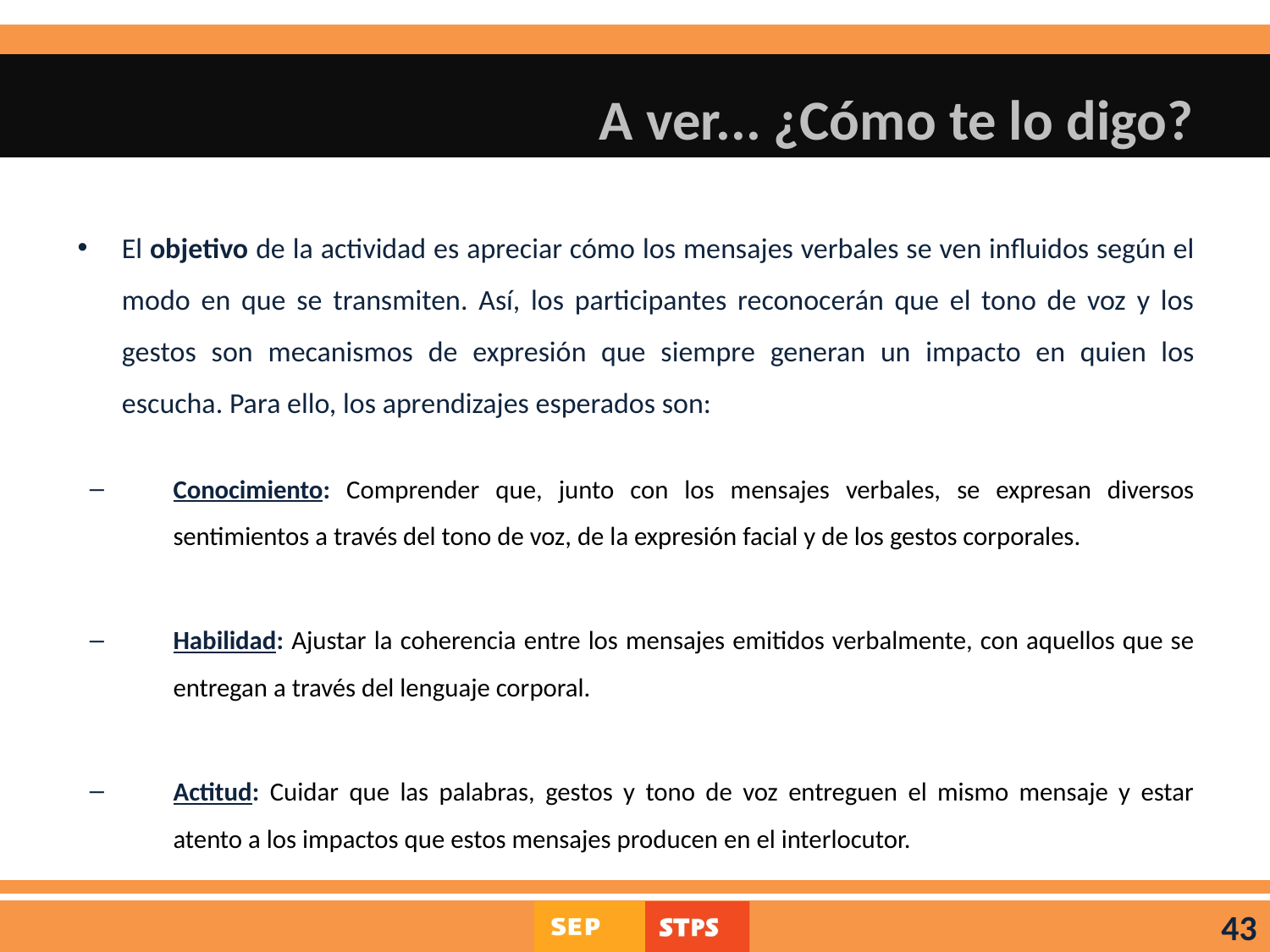

# A ver... ¿Cómo te lo digo?
El objetivo de la actividad es apreciar cómo los mensajes verbales se ven influidos según el modo en que se transmiten. Así, los participantes reconocerán que el tono de voz y los gestos son mecanismos de expresión que siempre generan un impacto en quien los escucha. Para ello, los aprendizajes esperados son:

Conocimiento: Comprender que, junto con los mensajes verbales, se expresan diversos sentimientos a través del tono de voz, de la expresión facial y de los gestos corporales.

Habilidad: Ajustar la coherencia entre los mensajes emitidos verbalmente, con aquellos que se entregan a través del lenguaje corporal.

Actitud: Cuidar que las palabras, gestos y tono de voz entreguen el mismo mensaje y estar atento a los impactos que estos mensajes producen en el interlocutor.

43